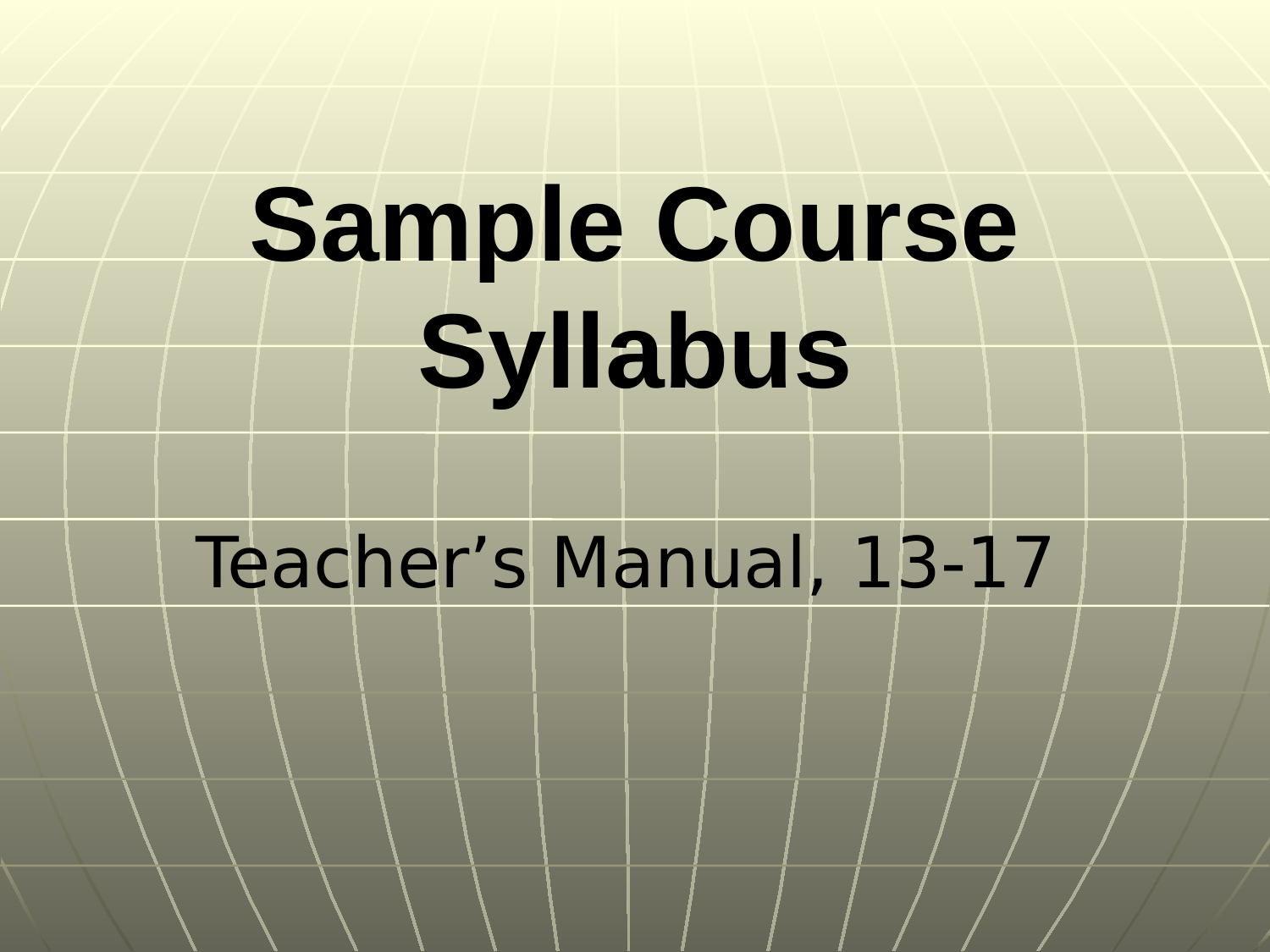

# Sample Course Syllabus

   Teacher’s Manual, 13-17